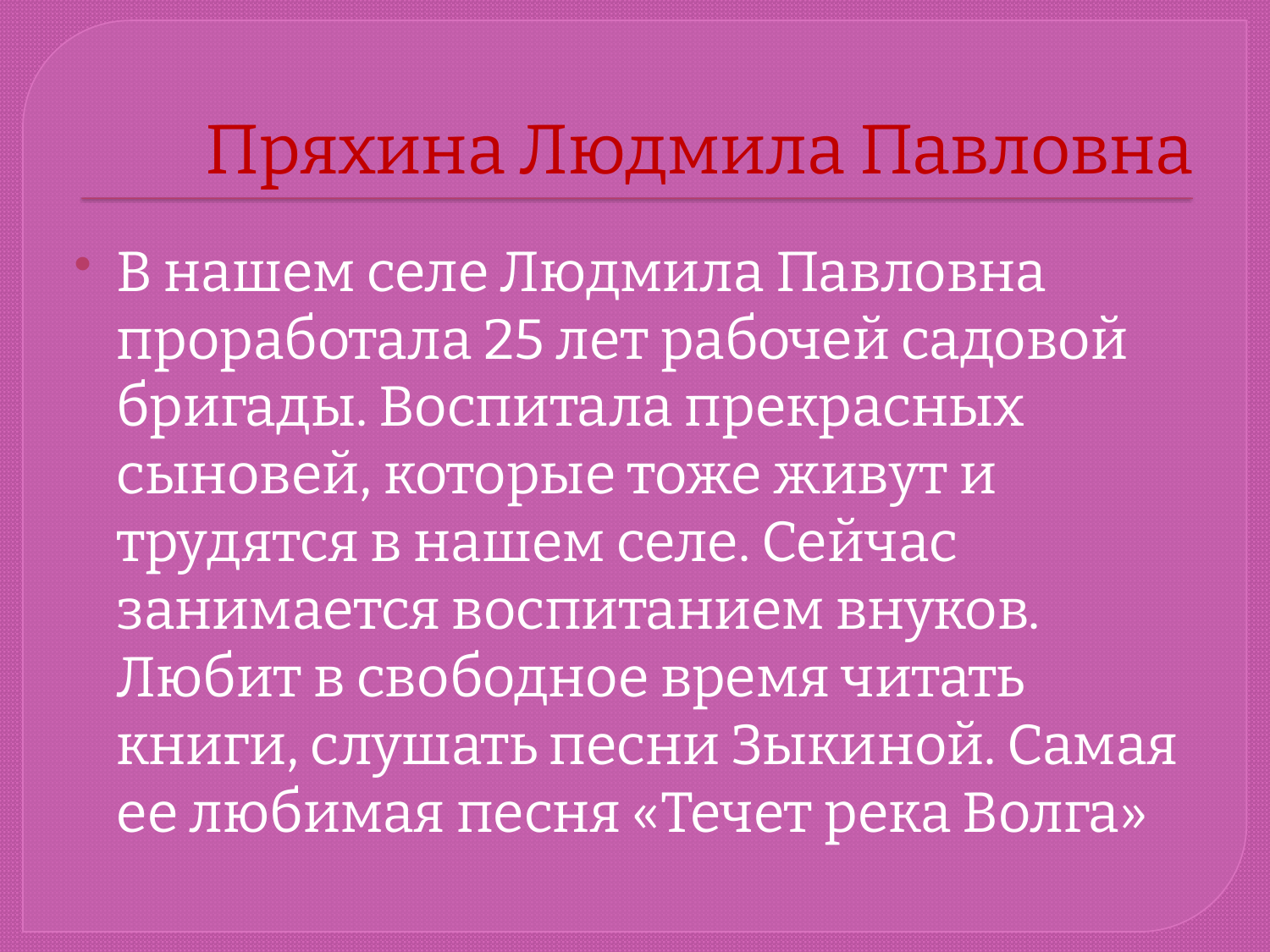

# Пряхина Людмила Павловна
В нашем селе Людмила Павловна проработала 25 лет рабочей садовой бригады. Воспитала прекрасных сыновей, которые тоже живут и трудятся в нашем селе. Сейчас занимается воспитанием внуков. Любит в свободное время читать книги, слушать песни Зыкиной. Самая ее любимая песня «Течет река Волга»